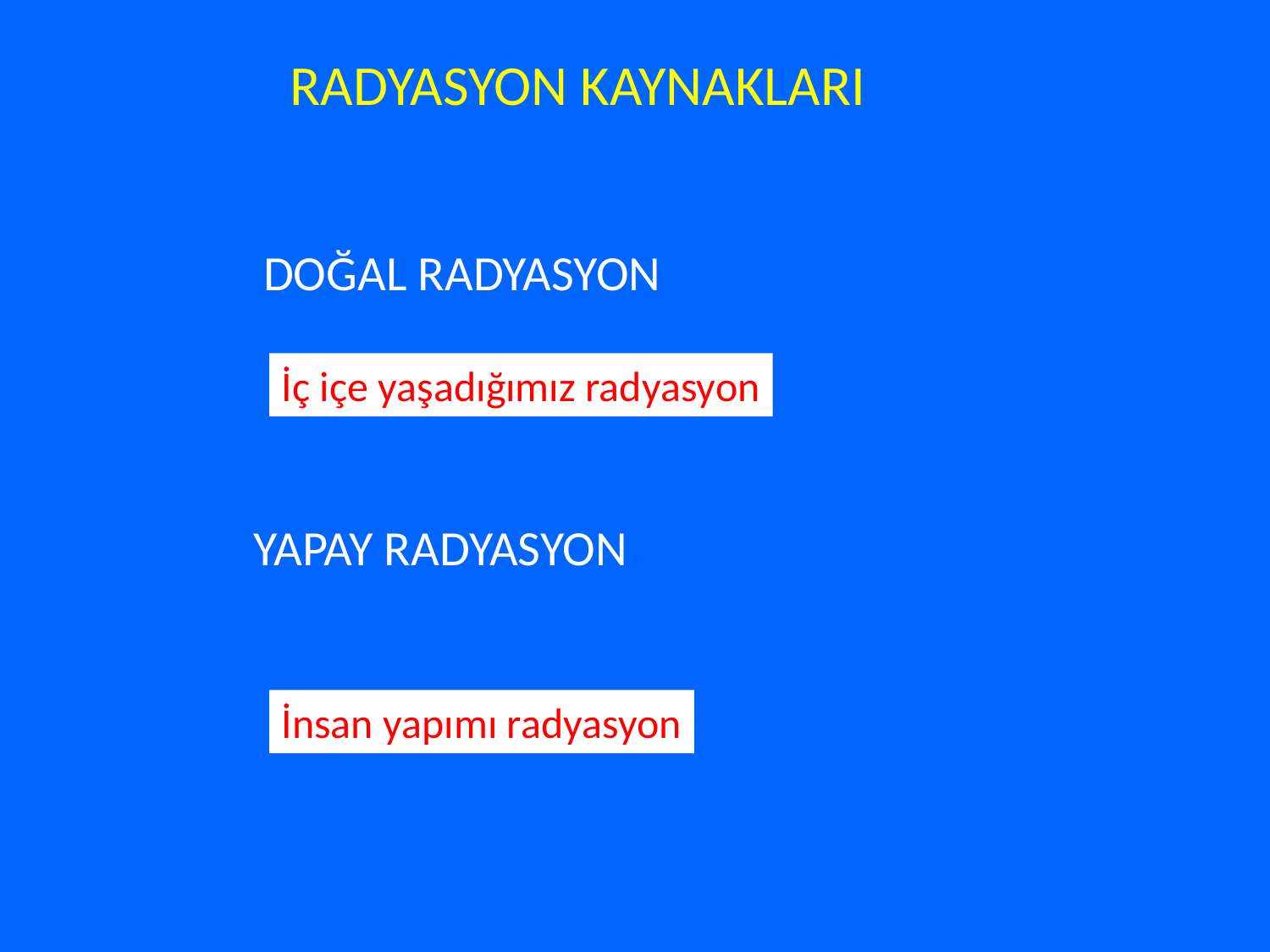

RADYASYON KAYNAKLARI
DOĞAL RADYASYON
İç içe yaşadığımız radyasyon
YAPAY RADYASYON
İnsan yapımı radyasyon